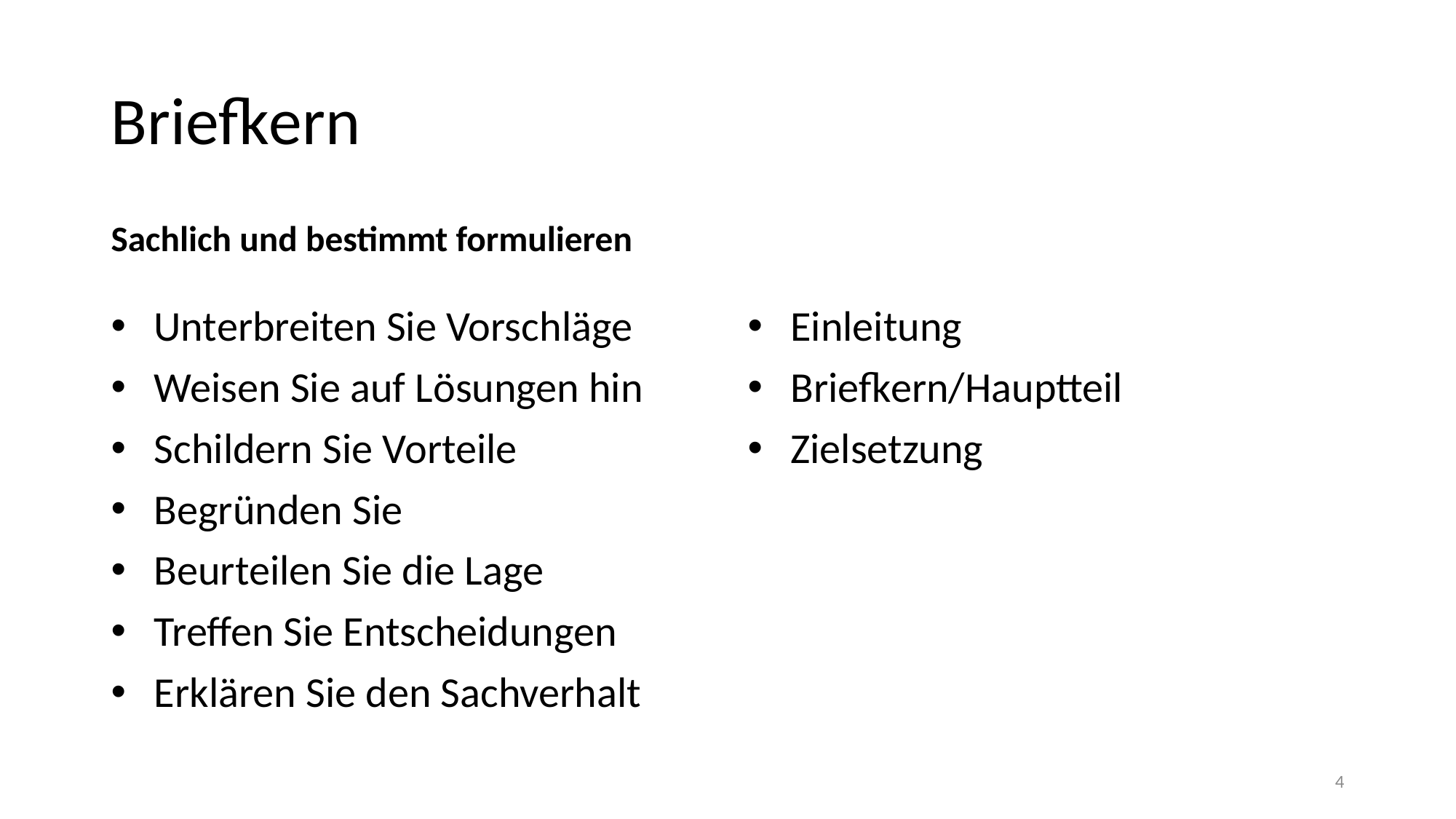

# Briefkern
Sachlich und bestimmt formulieren

Unterbreiten Sie Vorschläge
Weisen Sie auf Lösungen hin
Schildern Sie Vorteile
Begründen Sie
Beurteilen Sie die Lage
Treffen Sie Entscheidungen
Erklären Sie den Sachverhalt

Einleitung
Briefkern/Hauptteil
Zielsetzung
4